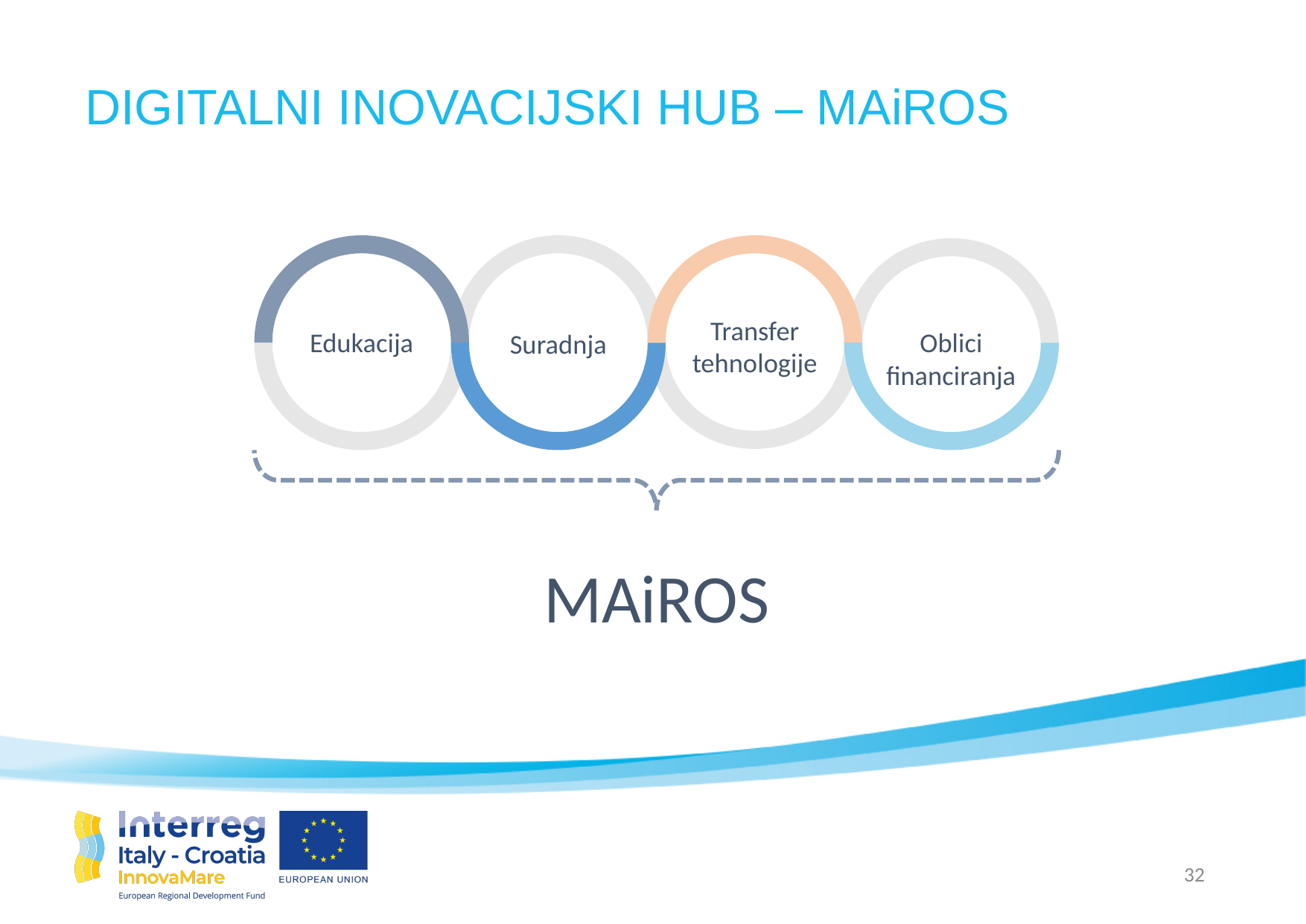

# DIGITALNI INOVACIJSKI HUB – MAiROS

Transfer tehnologije
Edukacija
Oblici financiranja
Suradnja
MAiROS
32